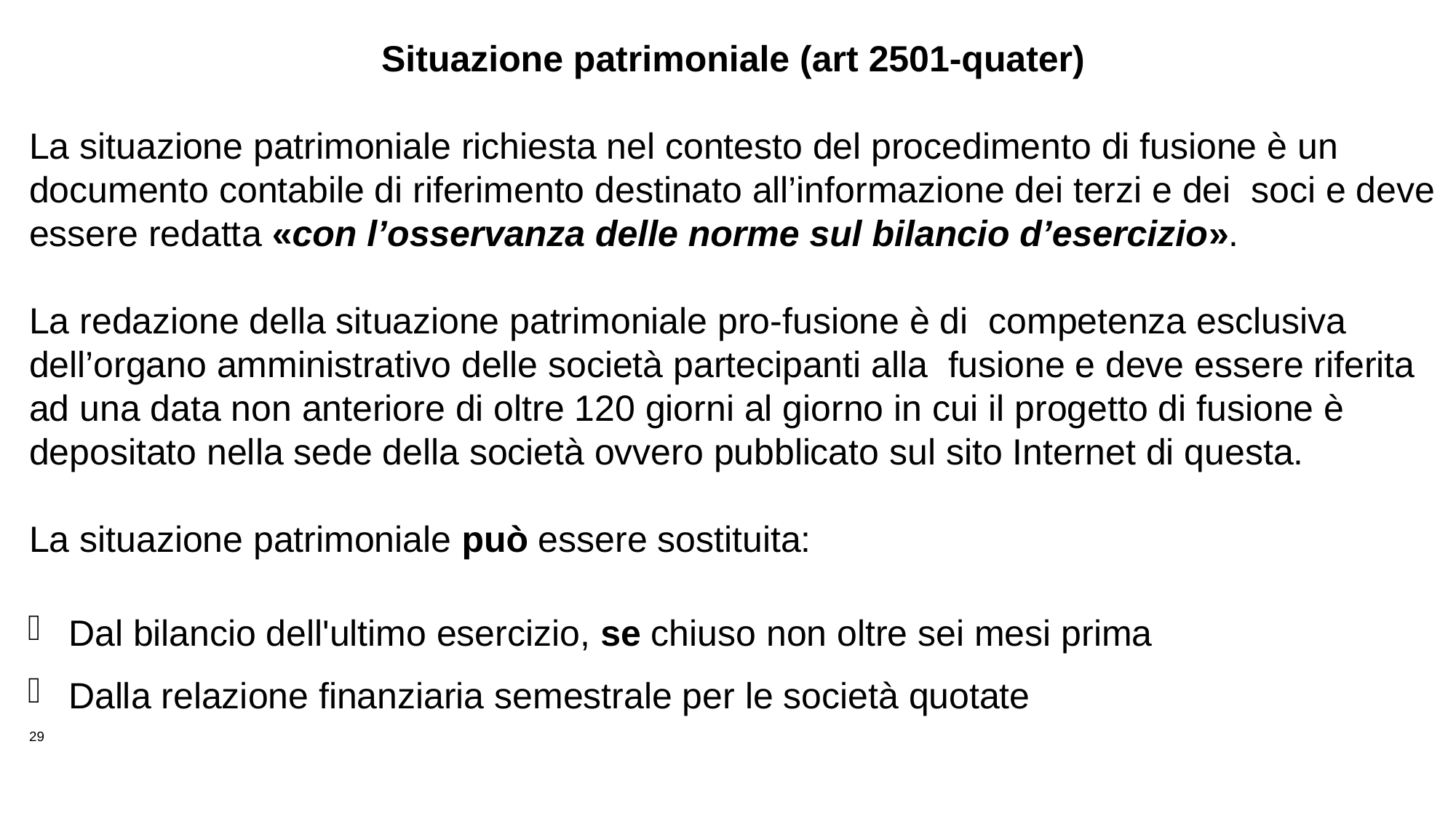

Situazione patrimoniale (art 2501-quater)

La situazione patrimoniale richiesta nel contesto del procedimento di fusione è un documento contabile di riferimento destinato all’informazione dei terzi e dei  soci e deve essere redatta «con l’osservanza delle norme sul bilancio d’esercizio».

La redazione della situazione patrimoniale pro-fusione è di  competenza esclusiva dell’organo amministrativo delle società partecipanti alla  fusione e deve essere riferita ad una data non anteriore di oltre 120 giorni al giorno in cui il progetto di fusione è  depositato nella sede della società ovvero pubblicato sul sito Internet di questa.

La situazione patrimoniale può essere sostituita:

Dal bilancio dell'ultimo esercizio, se chiuso non oltre sei mesi prima
Dalla relazione finanziaria semestrale per le società quotate
29